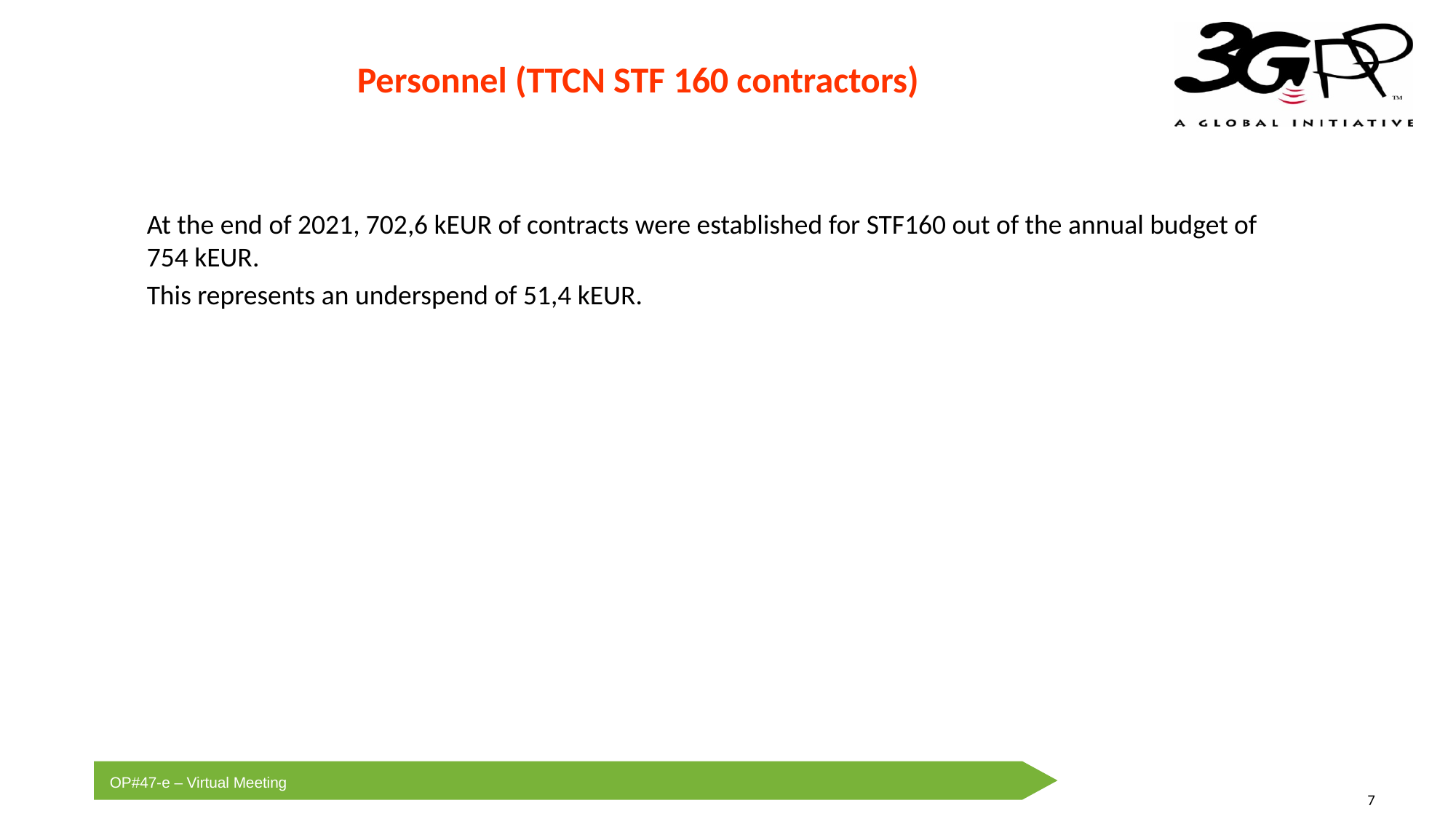

Personnel (TTCN STF 160 contractors)

At the end of 2021, 702,6 kEUR of contracts were established for STF160 out of the annual budget of 754 kEUR.
This represents an underspend of 51,4 kEUR.

|  |
| --- |
|  |
| --- |